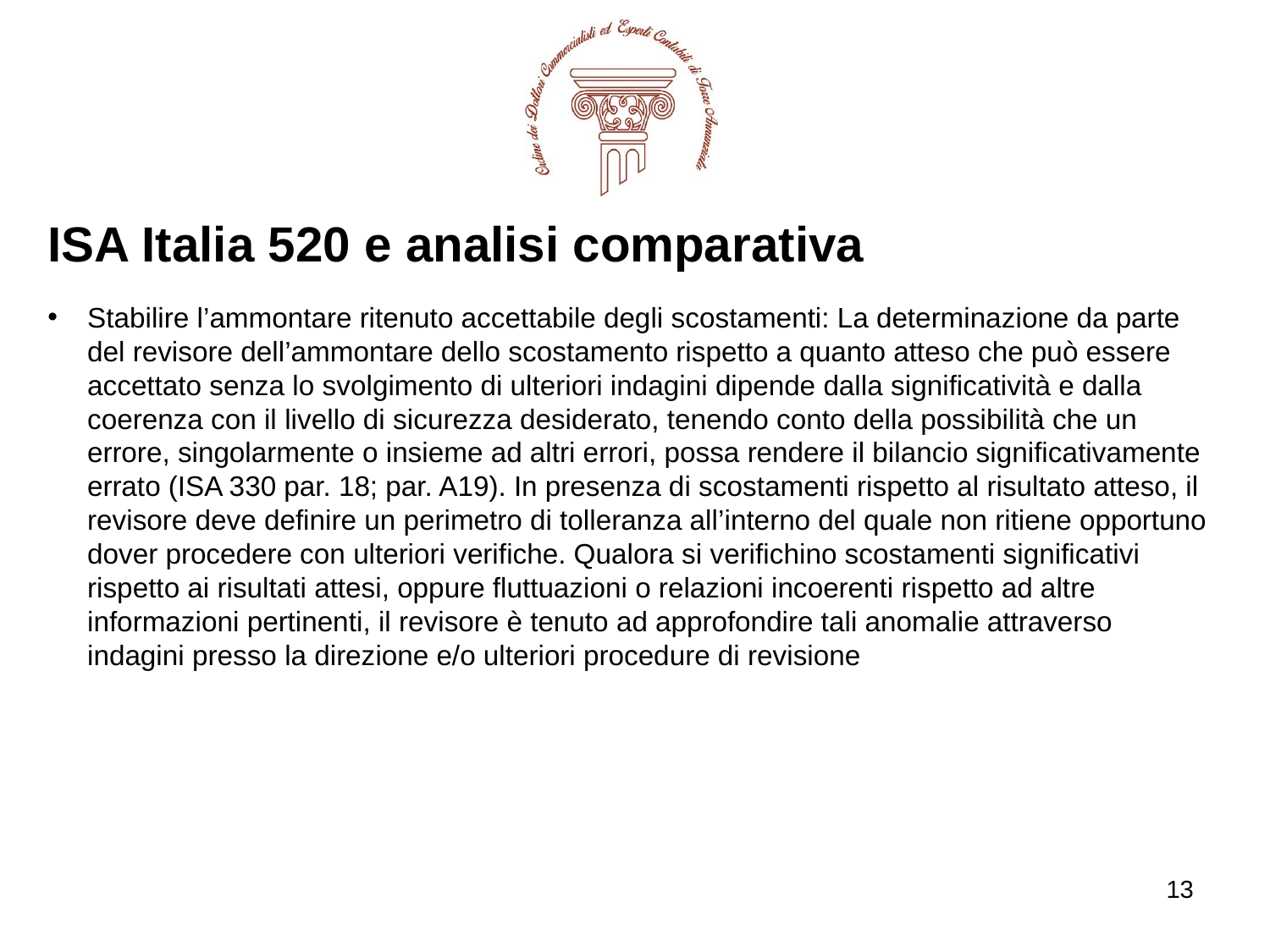

ISA Italia 520 e analisi comparativa

Stabilire l’ammontare ritenuto accettabile degli scostamenti: La determinazione da parte del revisore dell’ammontare dello scostamento rispetto a quanto atteso che può essere accettato senza lo svolgimento di ulteriori indagini dipende dalla significatività e dalla coerenza con il livello di sicurezza desiderato, tenendo conto della possibilità che un errore, singolarmente o insieme ad altri errori, possa rendere il bilancio significativamente errato (ISA 330 par. 18; par. A19). In presenza di scostamenti rispetto al risultato atteso, il revisore deve definire un perimetro di tolleranza all’interno del quale non ritiene opportuno dover procedere con ulteriori verifiche. Qualora si verifichino scostamenti significativi rispetto ai risultati attesi, oppure fluttuazioni o relazioni incoerenti rispetto ad altre informazioni pertinenti, il revisore è tenuto ad approfondire tali anomalie attraverso indagini presso la direzione e/o ulteriori procedure di revisione

13